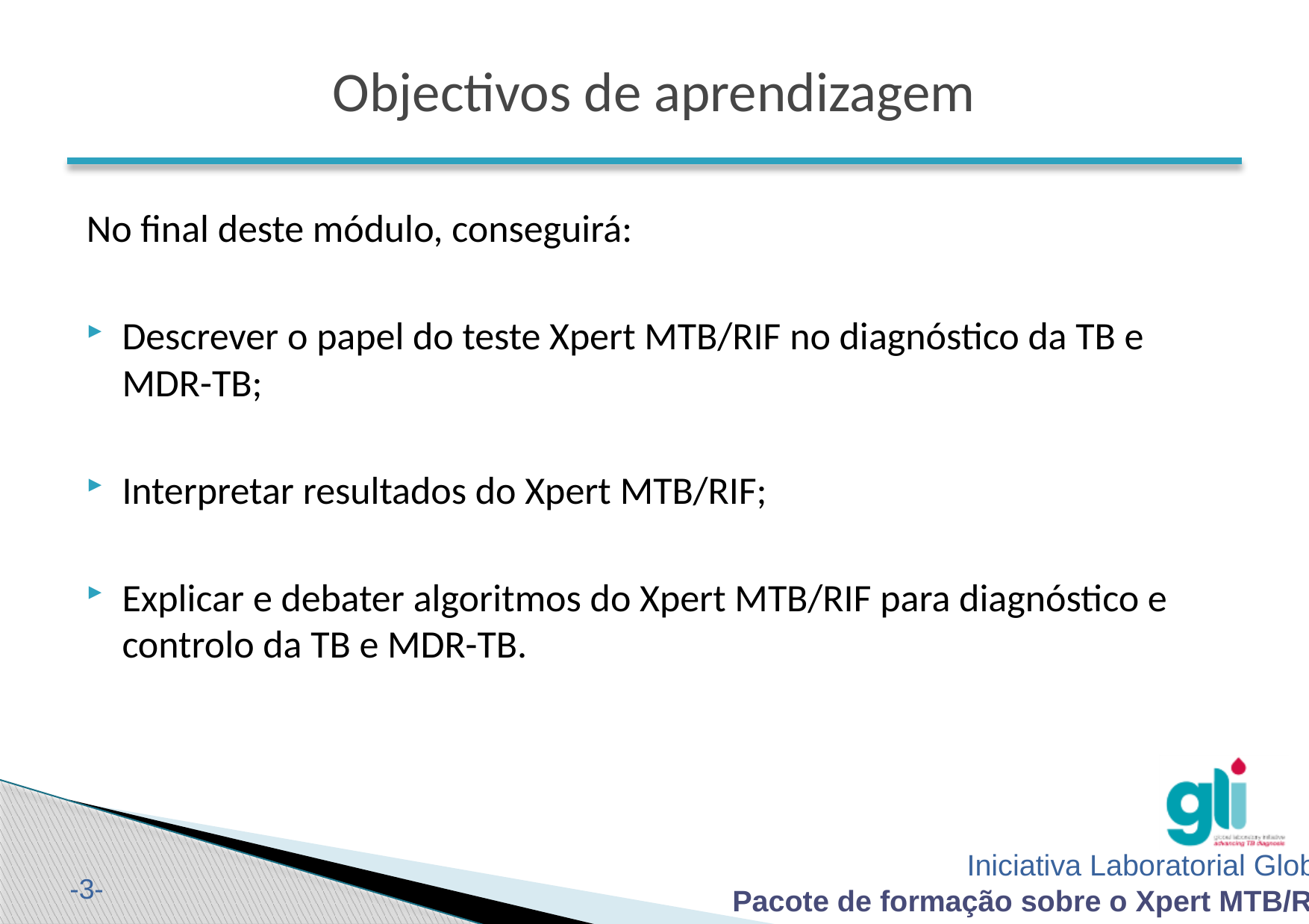

# Objectivos de aprendizagem
No final deste módulo, conseguirá:

Descrever o papel do teste Xpert MTB/RIF no diagnóstico da TB e MDR-TB;

Interpretar resultados do Xpert MTB/RIF;

Explicar e debater algoritmos do Xpert MTB/RIF para diagnóstico e controlo da TB e MDR-TB.